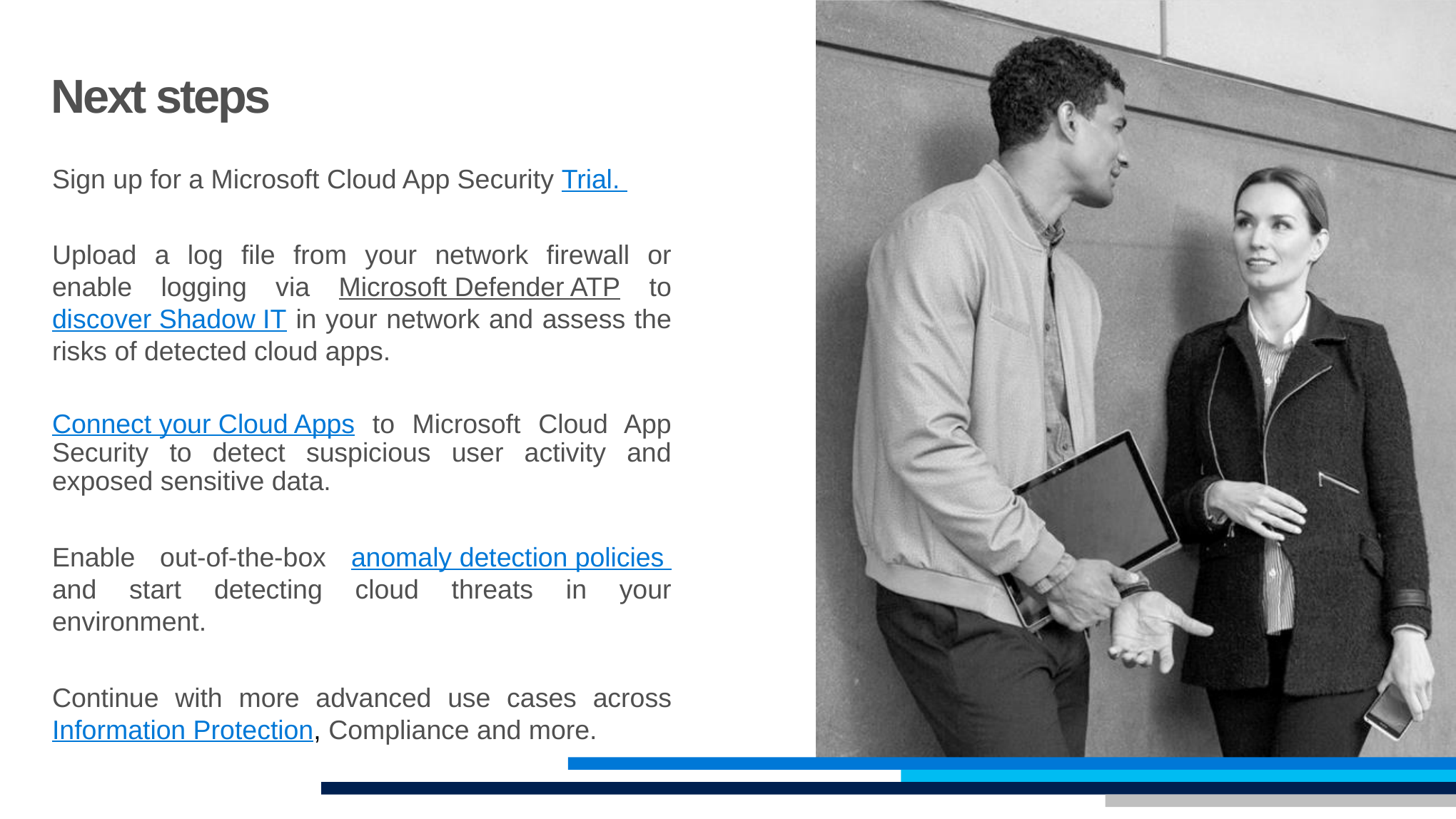

# Next steps
Sign up for a Microsoft Cloud App Security Trial.
Upload a log file from your network firewall or enable logging via Microsoft Defender ATP to discover Shadow IT in your network and assess the risks of detected cloud apps.
Connect your Cloud Apps to Microsoft Cloud App Security to detect suspicious user activity and exposed sensitive data.
Enable out-of-the-box anomaly detection policies and start detecting cloud threats in your environment.
Continue with more advanced use cases across Information Protection, Compliance and more.